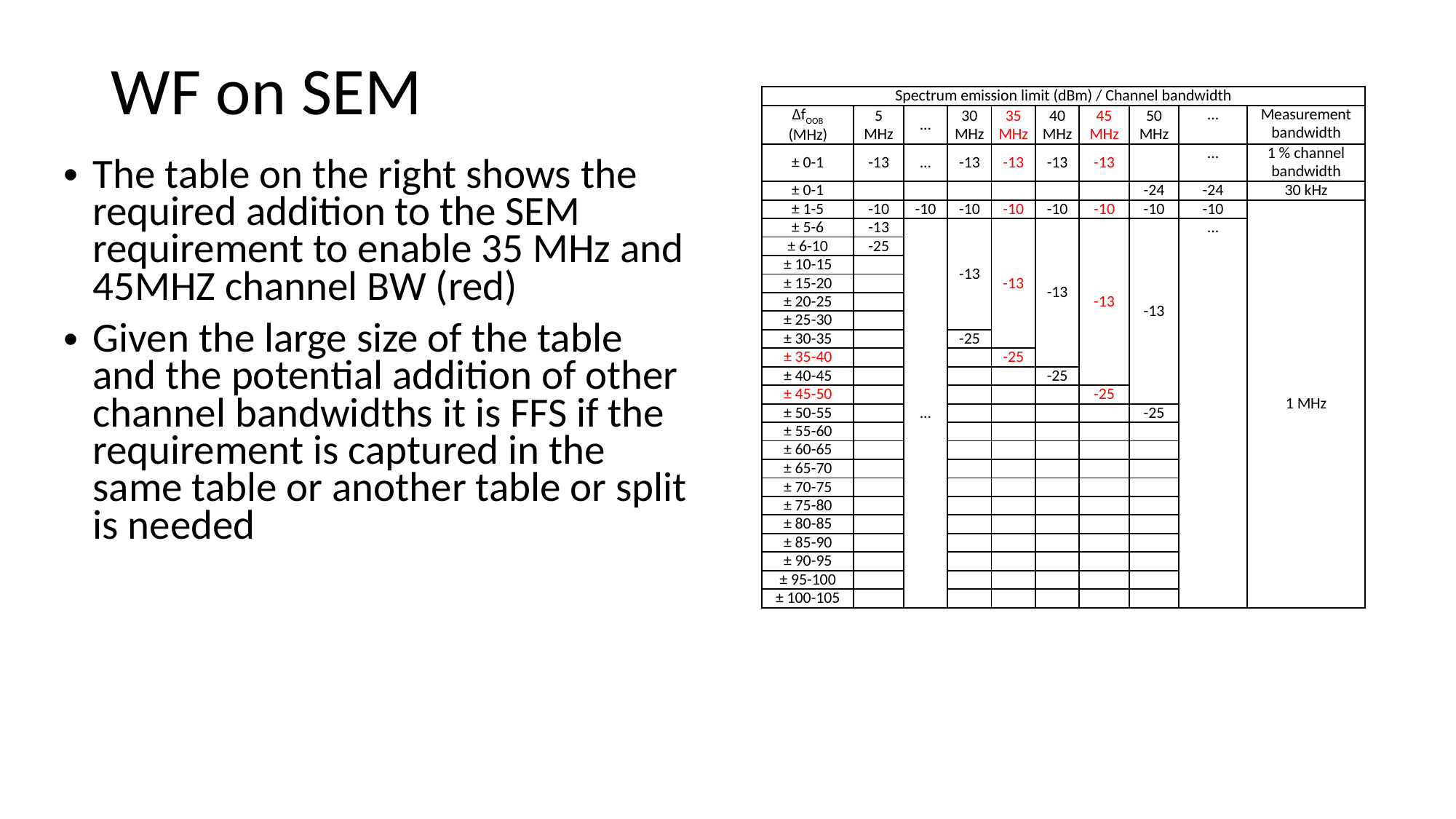

# WF on SEM
| Spectrum emission limit (dBm) / Channel bandwidth |  |  |  |  |  |  |  |  |  |
| --- | --- | --- | --- | --- | --- | --- | --- | --- | --- |
| ΔfOOB (MHz) | 5 MHz | ... | 30 MHz | 35 MHz | 40 MHz | 45 MHz | 50 MHz | ... | Measurement bandwidth |
| ± 0-1 | -13 | ... | -13 | -13 | -13 | -13 |  | ... | 1 % channel bandwidth |
| ± 0-1 |  |  |  |  |  |  | -24 | -24 | 30 kHz |
| ± 1-5 | -10 | -10 | -10 | -10 | -10 | -10 | -10 | -10 | 1 MHz |
| ± 5-6 | -13 | ... | -13 | -13 | -13 | -13 | -13 | ... |  |
| ± 6-10 | -25 |  |  |  |  |  |  |  |  |
| ± 10-15 |  |  |  |  |  |  |  |  |  |
| ± 15-20 |  |  |  |  |  |  |  |  |  |
| ± 20-25 |  |  |  |  |  |  |  |  |  |
| ± 25-30 |  |  |  |  |  |  |  |  |  |
| ± 30-35 |  |  | -25 |  |  |  |  |  |  |
| ± 35-40 |  |  |  | -25 |  |  |  |  |  |
| ± 40-45 |  |  |  |  | -25 |  |  |  |  |
| ± 45-50 |  |  |  |  |  | -25 |  |  |  |
| ± 50-55 |  |  |  |  |  |  | -25 |  |  |
| ± 55-60 |  |  |  |  |  |  |  |  |  |
| ± 60-65 |  |  |  |  |  |  |  |  |  |
| ± 65-70 |  |  |  |  |  |  |  |  |  |
| ± 70-75 |  |  |  |  |  |  |  |  |  |
| ± 75-80 |  |  |  |  |  |  |  |  |  |
| ± 80-85 |  |  |  |  |  |  |  |  |  |
| ± 85-90 |  |  |  |  |  |  |  |  |  |
| ± 90-95 |  |  |  |  |  |  |  |  |  |
| ± 95-100 |  |  |  |  |  |  |  |  |  |
| ± 100-105 |  |  |  |  |  |  |  |  |  |
The table on the right shows the required addition to the SEM requirement to enable 35 MHz and 45MHZ channel BW (red)
Given the large size of the table and the potential addition of other channel bandwidths it is FFS if the requirement is captured in the same table or another table or split is needed